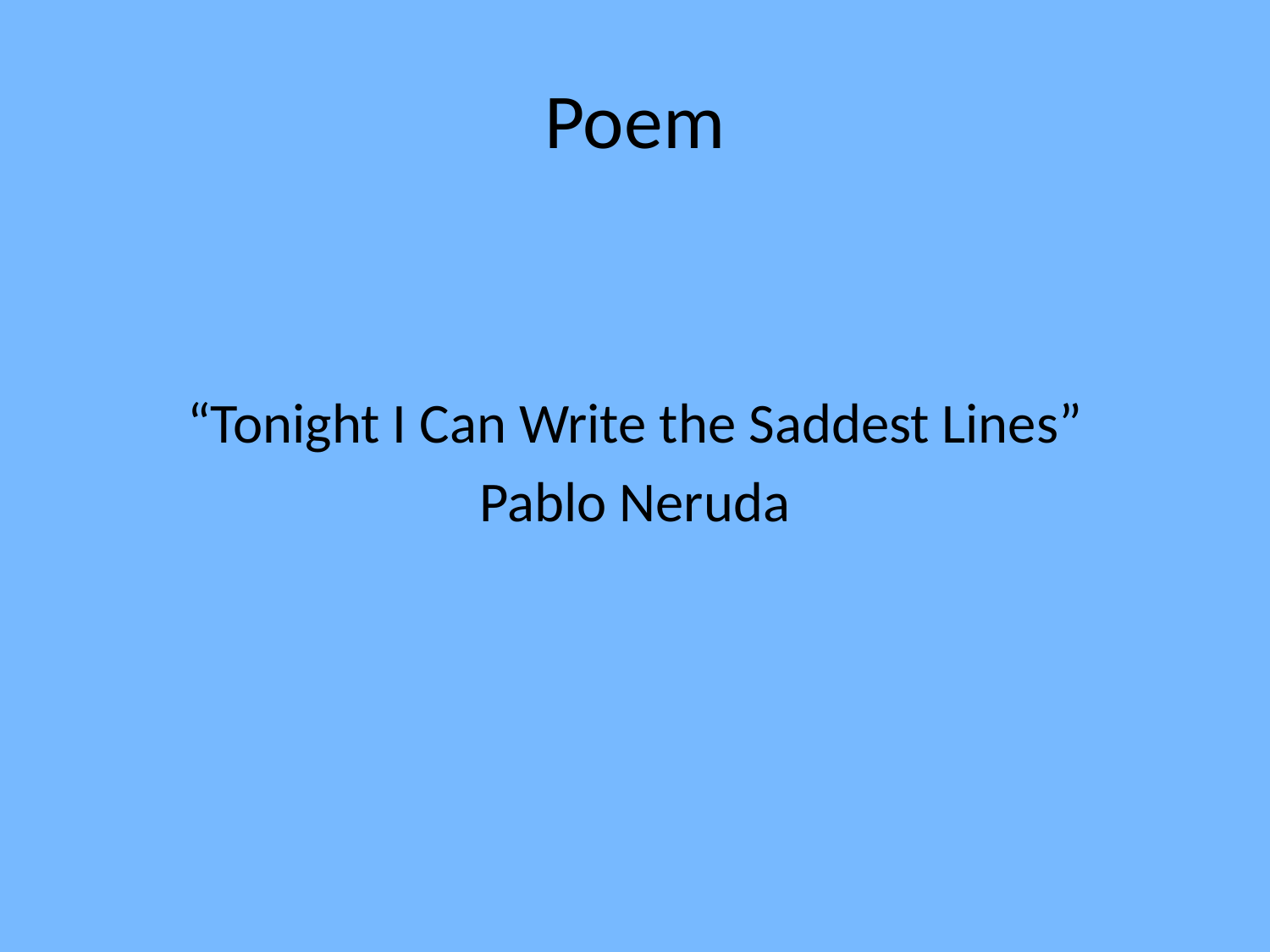

# Poem

“Tonight I Can Write the Saddest Lines”
Pablo Neruda